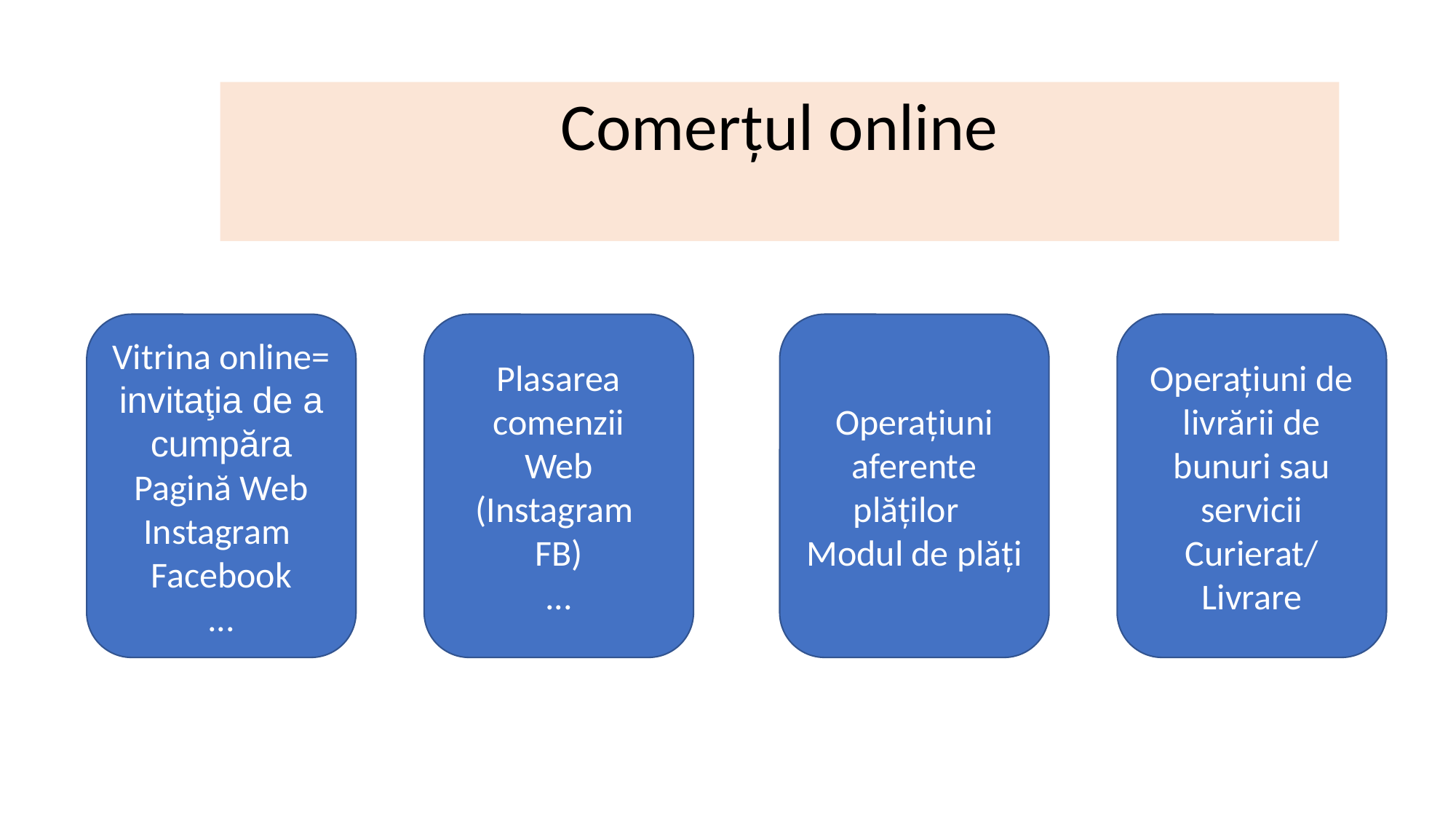

# Comerțul online
Vitrina online= invitaţia de a cumpăra
Pagină Web
Instagram
Facebook
...
Plasarea comenzii
Web
(Instagram
FB)
...
Operațiuni aferente plăților
Modul de plăți
Operațiuni de livrării de bunuri sau servicii
Curierat/Livrare